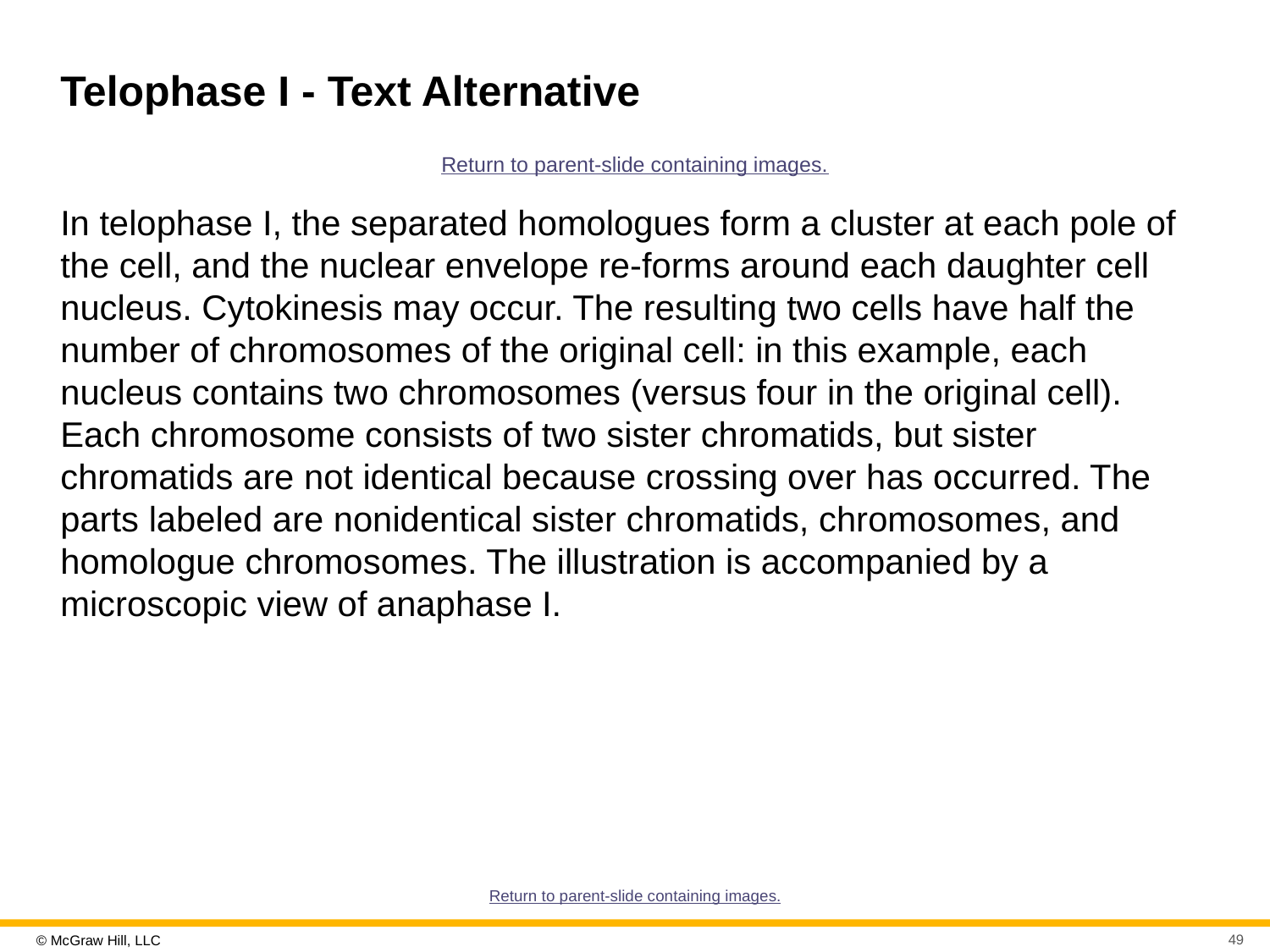

# Telophase I - Text Alternative
Return to parent-slide containing images.
In telophase I, the separated homologues form a cluster at each pole of the cell, and the nuclear envelope re-forms around each daughter cell nucleus. Cytokinesis may occur. The resulting two cells have half the number of chromosomes of the original cell: in this example, each nucleus contains two chromosomes (versus four in the original cell). Each chromosome consists of two sister chromatids, but sister chromatids are not identical because crossing over has occurred. The parts labeled are nonidentical sister chromatids, chromosomes, and homologue chromosomes. The illustration is accompanied by a microscopic view of anaphase I.
Return to parent-slide containing images.
49